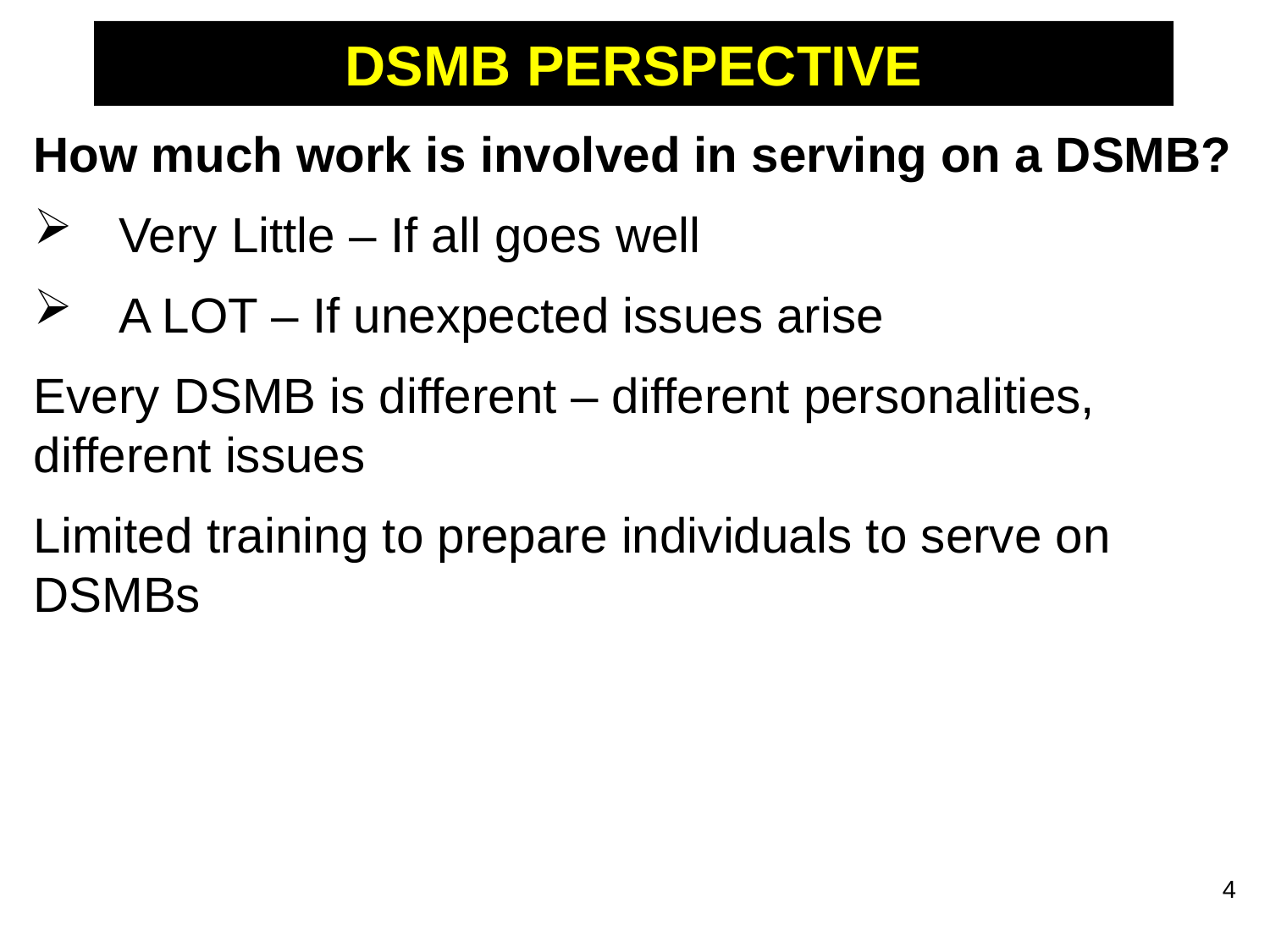

# DSMB PERSPECTIVE
How much work is involved in serving on a DSMB?
Very Little – If all goes well
A LOT – If unexpected issues arise
Every DSMB is different – different personalities, different issues
Limited training to prepare individuals to serve on DSMBs
4